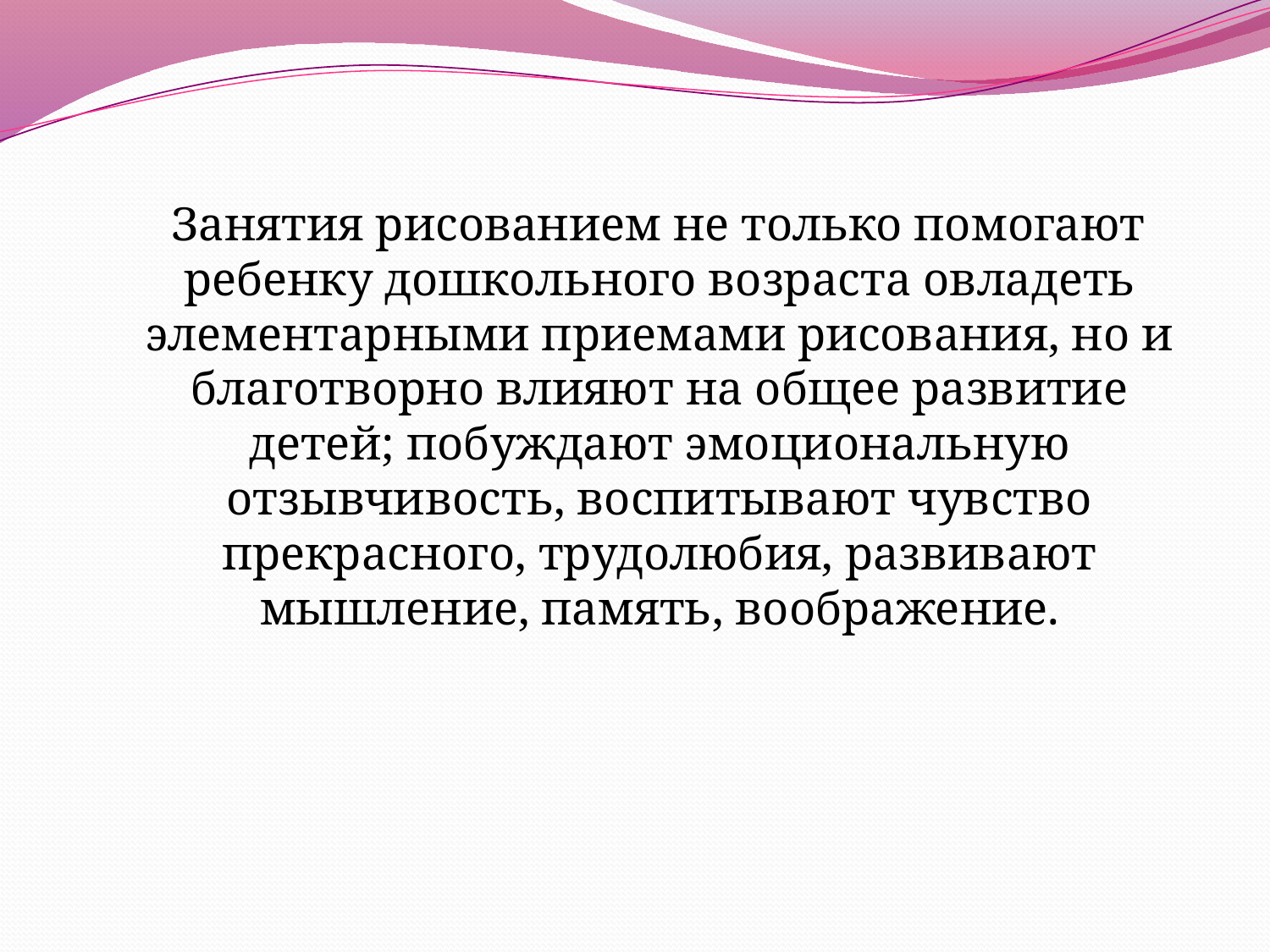

Занятия рисованием не только помогают ребенку дошкольного возраста овладеть элементарными приемами рисования, но и благотворно влияют на общее развитие детей; побуждают эмоциональную отзывчивость, воспитывают чувство прекрасного, трудолюбия, развивают мышление, память, воображение.